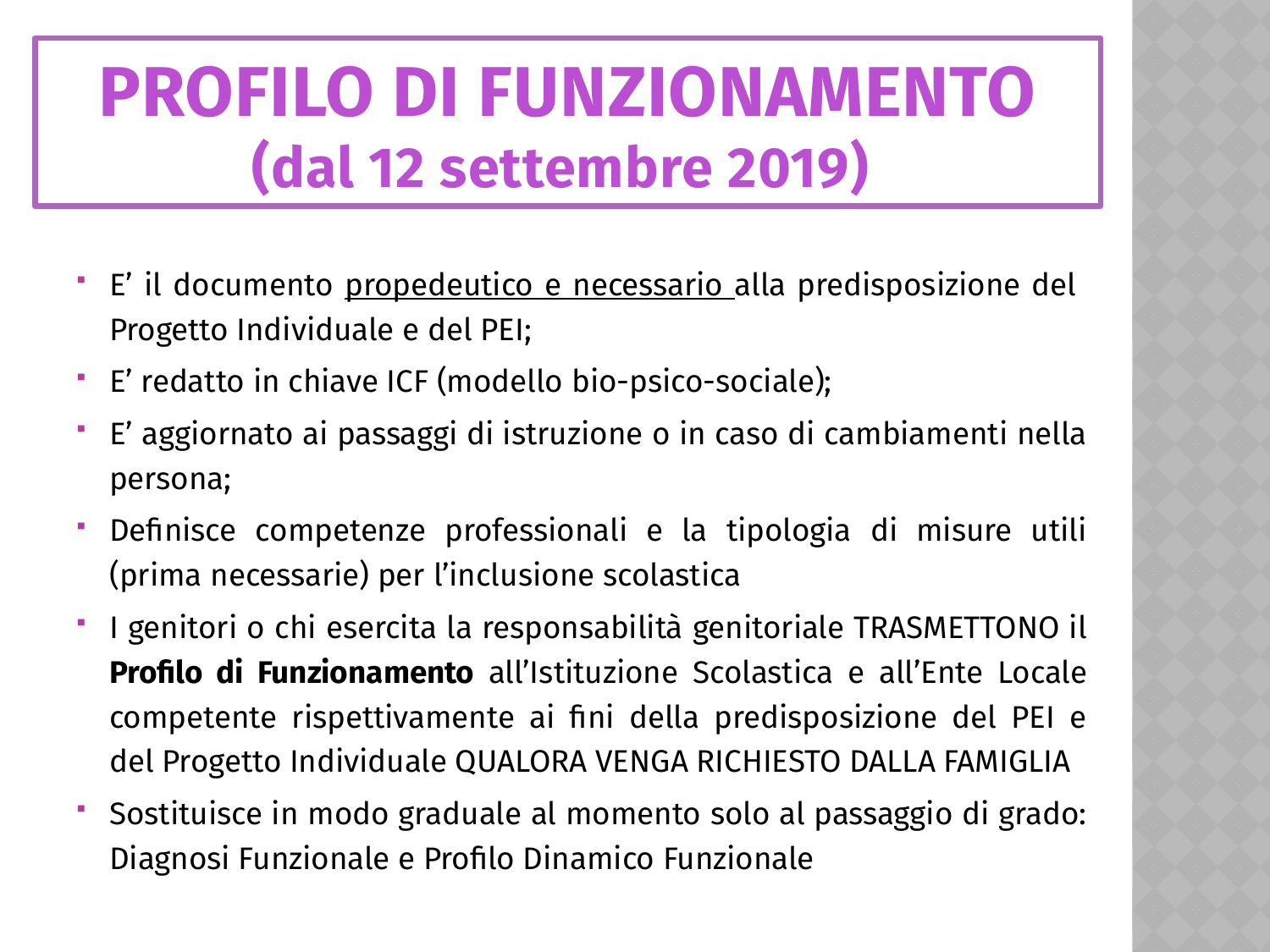

PROFILO DI FUNZIONAMENTO (dal 12 settembre 2019)

E’ il documento propedeutico e necessario alla predisposizione del  Progetto Individuale e del PEI;
E’ redatto in chiave ICF (modello bio-psico-sociale);
E’ aggiornato ai passaggi di istruzione o in caso di cambiamenti nella persona;
Definisce competenze professionali e la tipologia di misure utili (prima necessarie) per l’inclusione scolastica
I genitori o chi esercita la responsabilità genitoriale TRASMETTONO il Profilo di Funzionamento all’Istituzione Scolastica e all’Ente Locale competente rispettivamente ai fini della predisposizione del PEI e del Progetto Individuale QUALORA VENGA RICHIESTO DALLA FAMIGLIA
Sostituisce in modo graduale al momento solo al passaggio di grado: Diagnosi Funzionale e Profilo Dinamico Funzionale